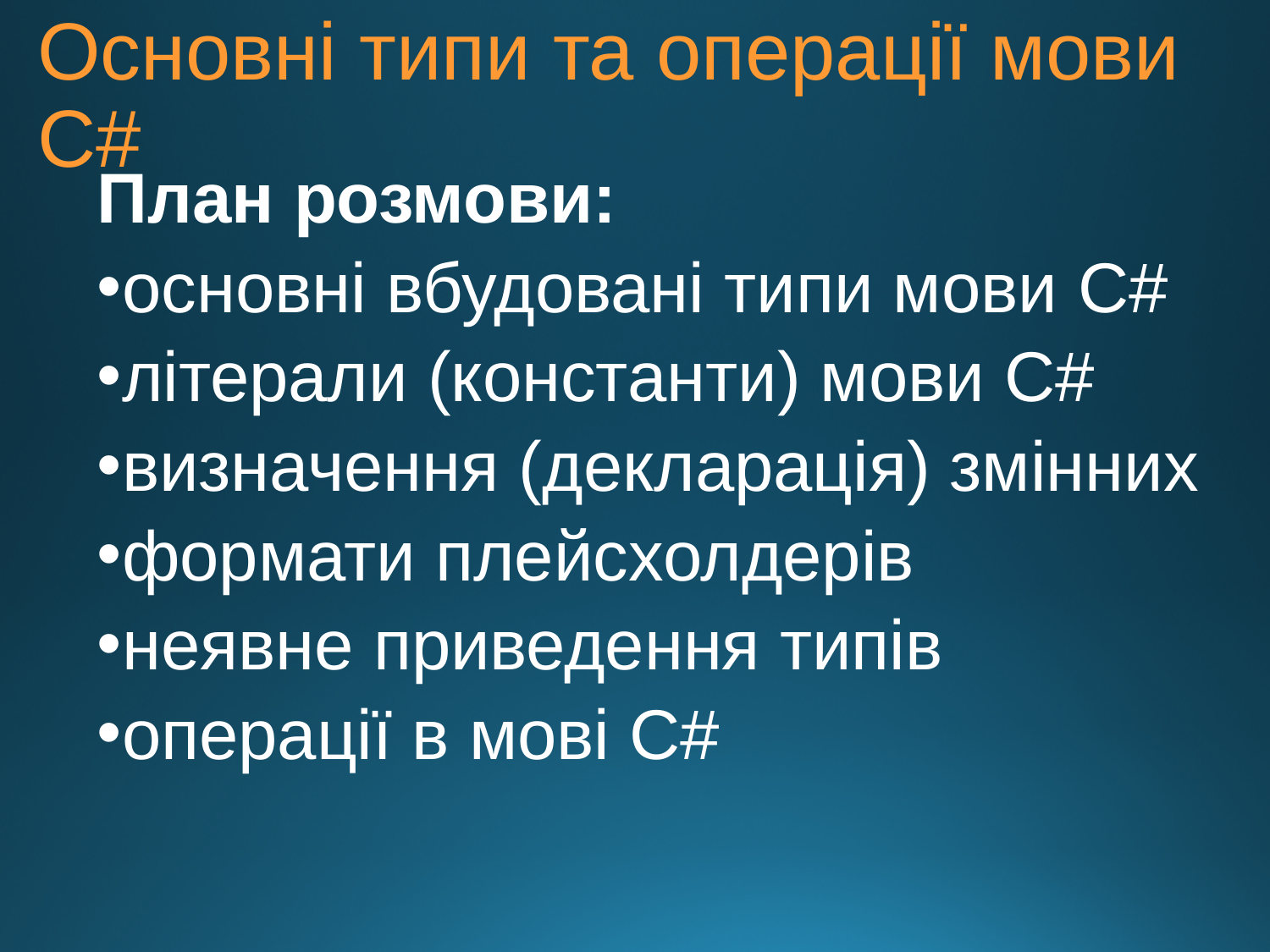

# Основні типи та операції мови C#
План розмови:
основні вбудовані типи мови C#
літерали (константи) мови С#
визначення (декларація) змінних
формати плейсхолдерів
неявне приведення типів
операції в мові C#